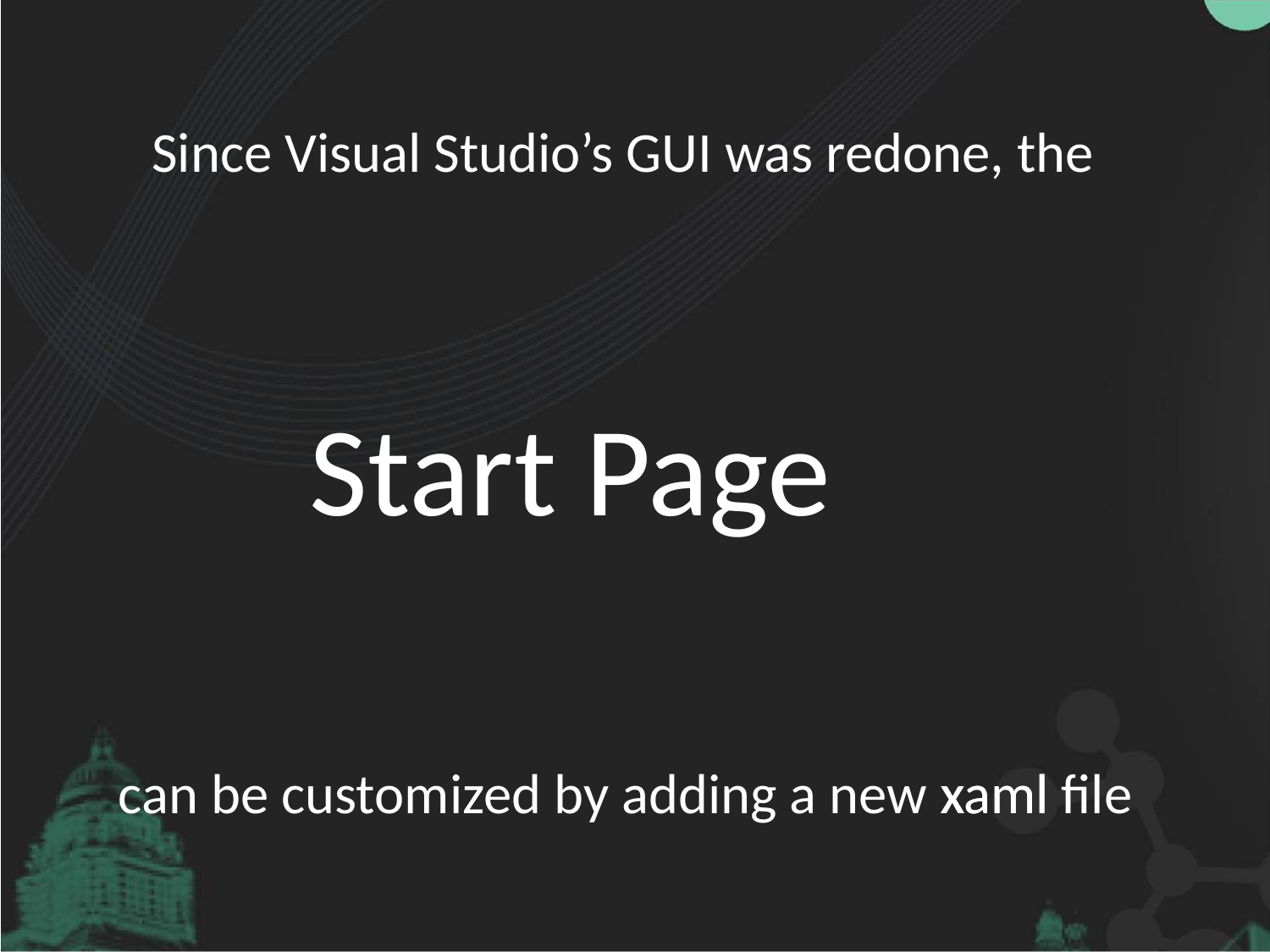

Since Visual Studio’s GUI was redone, the
# Start Page
can be customized by adding a new xaml file
xaml